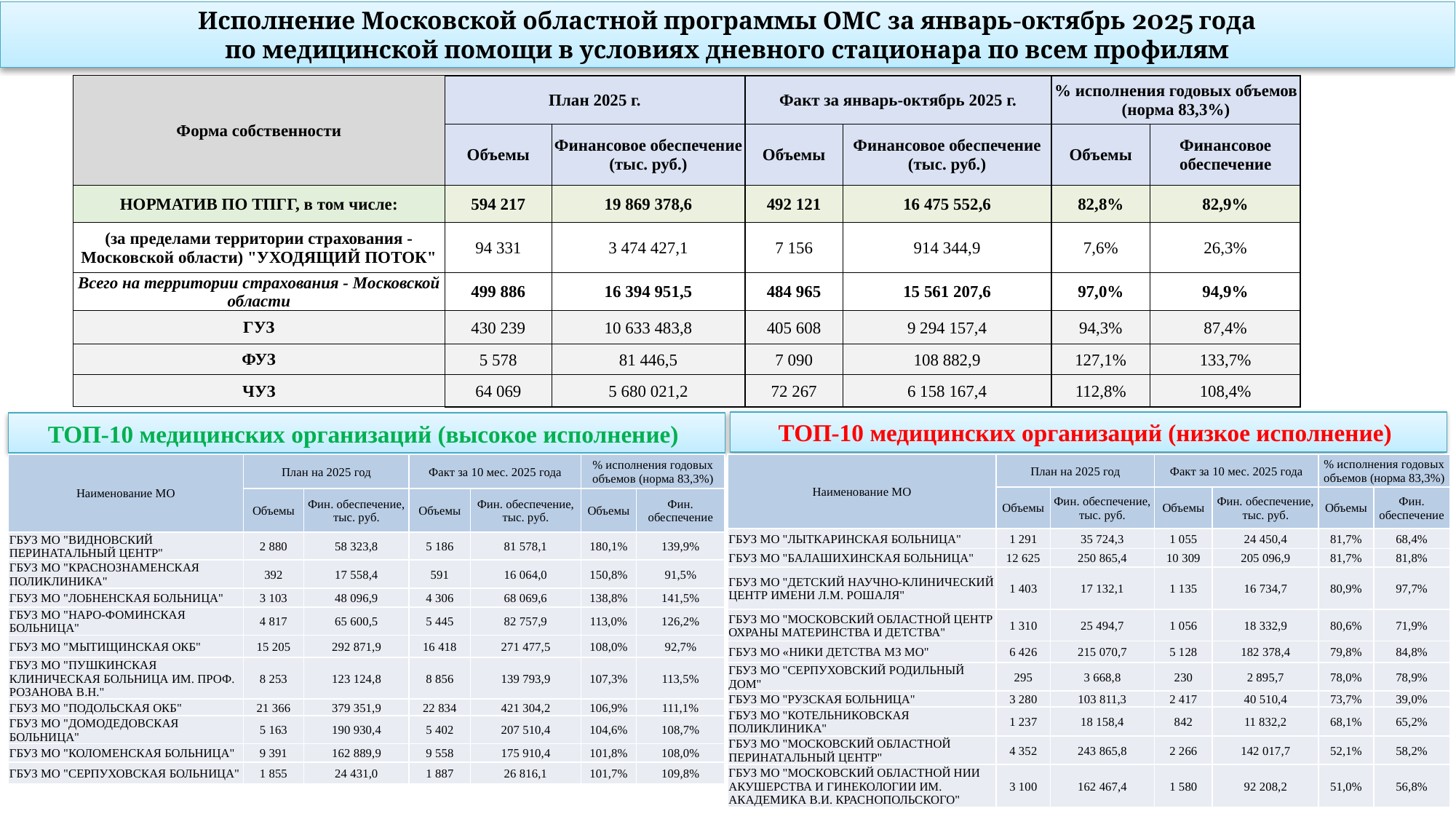

# Исполнение Московской областной программы ОМС за январь-октябрь 2025 года по медицинской помощи в условиях дневного стационара по всем профилям
| Форма собственности | План 2025 г. |  | Факт за январь-октябрь 2025 г. |  | % исполнения годовых объемов (норма 83,3%) |  |
| --- | --- | --- | --- | --- | --- | --- |
|  | Объемы | Финансовое обеспечение (тыс. руб.) | Объемы | Финансовое обеспечение (тыс. руб.) | Объемы | Финансовое обеспечение |
| НОРМАТИВ ПО ТПГГ, в том числе: | 594 217 | 19 869 378,6 | 492 121 | 16 475 552,6 | 82,8% | 82,9% |
| (за пределами территории страхования - Московской области) "УХОДЯЩИЙ ПОТОК" | 94 331 | 3 474 427,1 | 7 156 | 914 344,9 | 7,6% | 26,3% |
| Всего на территории страхования - Московской области | 499 886 | 16 394 951,5 | 484 965 | 15 561 207,6 | 97,0% | 94,9% |
| ГУЗ | 430 239 | 10 633 483,8 | 405 608 | 9 294 157,4 | 94,3% | 87,4% |
| ФУЗ | 5 578 | 81 446,5 | 7 090 | 108 882,9 | 127,1% | 133,7% |
| ЧУЗ | 64 069 | 5 680 021,2 | 72 267 | 6 158 167,4 | 112,8% | 108,4% |
ТОП-10 медицинских организаций (низкое исполнение)
ТОП-10 медицинских организаций (высокое исполнение)
| Наименование МО | План на 2025 год |  | Факт за 10 мес. 2025 года |  | % исполнения годовых объемов (норма 83,3%) |  |
| --- | --- | --- | --- | --- | --- | --- |
|  | Объемы | Фин. обеспечение, тыс. руб. | Объемы | Фин. обеспечение, тыс. руб. | Объемы | Фин. обеспечение |
| ГБУЗ МО "ВИДНОВСКИЙ ПЕРИНАТАЛЬНЫЙ ЦЕНТР" | 2 880 | 58 323,8 | 5 186 | 81 578,1 | 180,1% | 139,9% |
| ГБУЗ МО "КРАСНОЗНАМЕНСКАЯ ПОЛИКЛИНИКА" | 392 | 17 558,4 | 591 | 16 064,0 | 150,8% | 91,5% |
| ГБУЗ МО "ЛОБНЕНСКАЯ БОЛЬНИЦА" | 3 103 | 48 096,9 | 4 306 | 68 069,6 | 138,8% | 141,5% |
| ГБУЗ МО "НАРО-ФОМИНСКАЯ БОЛЬНИЦА" | 4 817 | 65 600,5 | 5 445 | 82 757,9 | 113,0% | 126,2% |
| ГБУЗ МО "МЫТИЩИНСКАЯ ОКБ" | 15 205 | 292 871,9 | 16 418 | 271 477,5 | 108,0% | 92,7% |
| ГБУЗ МО "ПУШКИНСКАЯ КЛИНИЧЕСКАЯ БОЛЬНИЦА ИМ. ПРОФ. РОЗАНОВА В.Н." | 8 253 | 123 124,8 | 8 856 | 139 793,9 | 107,3% | 113,5% |
| ГБУЗ МО "ПОДОЛЬСКАЯ ОКБ" | 21 366 | 379 351,9 | 22 834 | 421 304,2 | 106,9% | 111,1% |
| ГБУЗ МО "ДОМОДЕДОВСКАЯ БОЛЬНИЦА" | 5 163 | 190 930,4 | 5 402 | 207 510,4 | 104,6% | 108,7% |
| ГБУЗ МО "КОЛОМЕНСКАЯ БОЛЬНИЦА" | 9 391 | 162 889,9 | 9 558 | 175 910,4 | 101,8% | 108,0% |
| ГБУЗ МО "СЕРПУХОВСКАЯ БОЛЬНИЦА" | 1 855 | 24 431,0 | 1 887 | 26 816,1 | 101,7% | 109,8% |
| Наименование МО | План на 2025 год |  | Факт за 10 мес. 2025 года |  | % исполнения годовых объемов (норма 83,3%) |  |
| --- | --- | --- | --- | --- | --- | --- |
|  | Объемы | Фин. обеспечение, тыс. руб. | Объемы | Фин. обеспечение, тыс. руб. | Объемы | Фин. обеспечение |
| ГБУЗ МО "ЛЫТКАРИНСКАЯ БОЛЬНИЦА" | 1 291 | 35 724,3 | 1 055 | 24 450,4 | 81,7% | 68,4% |
| ГБУЗ МО "БАЛАШИХИНСКАЯ БОЛЬНИЦА" | 12 625 | 250 865,4 | 10 309 | 205 096,9 | 81,7% | 81,8% |
| ГБУЗ МО "ДЕТСКИЙ НАУЧНО-КЛИНИЧЕСКИЙ ЦЕНТР ИМЕНИ Л.М. РОШАЛЯ" | 1 403 | 17 132,1 | 1 135 | 16 734,7 | 80,9% | 97,7% |
| ГБУЗ МО "МОСКОВСКИЙ ОБЛАСТНОЙ ЦЕНТР ОХРАНЫ МАТЕРИНСТВА И ДЕТСТВА" | 1 310 | 25 494,7 | 1 056 | 18 332,9 | 80,6% | 71,9% |
| ГБУЗ МО «НИКИ ДЕТСТВА МЗ МО" | 6 426 | 215 070,7 | 5 128 | 182 378,4 | 79,8% | 84,8% |
| ГБУЗ МО "СЕРПУХОВСКИЙ РОДИЛЬНЫЙ ДОМ" | 295 | 3 668,8 | 230 | 2 895,7 | 78,0% | 78,9% |
| ГБУЗ МО "РУЗСКАЯ БОЛЬНИЦА" | 3 280 | 103 811,3 | 2 417 | 40 510,4 | 73,7% | 39,0% |
| ГБУЗ МО "КОТЕЛЬНИКОВСКАЯ ПОЛИКЛИНИКА" | 1 237 | 18 158,4 | 842 | 11 832,2 | 68,1% | 65,2% |
| ГБУЗ МО "МОСКОВСКИЙ ОБЛАСТНОЙ ПЕРИНАТАЛЬНЫЙ ЦЕНТР" | 4 352 | 243 865,8 | 2 266 | 142 017,7 | 52,1% | 58,2% |
| ГБУЗ МО "МОСКОВСКИЙ ОБЛАСТНОЙ НИИ АКУШЕРСТВА И ГИНЕКОЛОГИИ ИМ. АКАДЕМИКА В.И. КРАСНОПОЛЬСКОГО" | 3 100 | 162 467,4 | 1 580 | 92 208,2 | 51,0% | 56,8% |
7